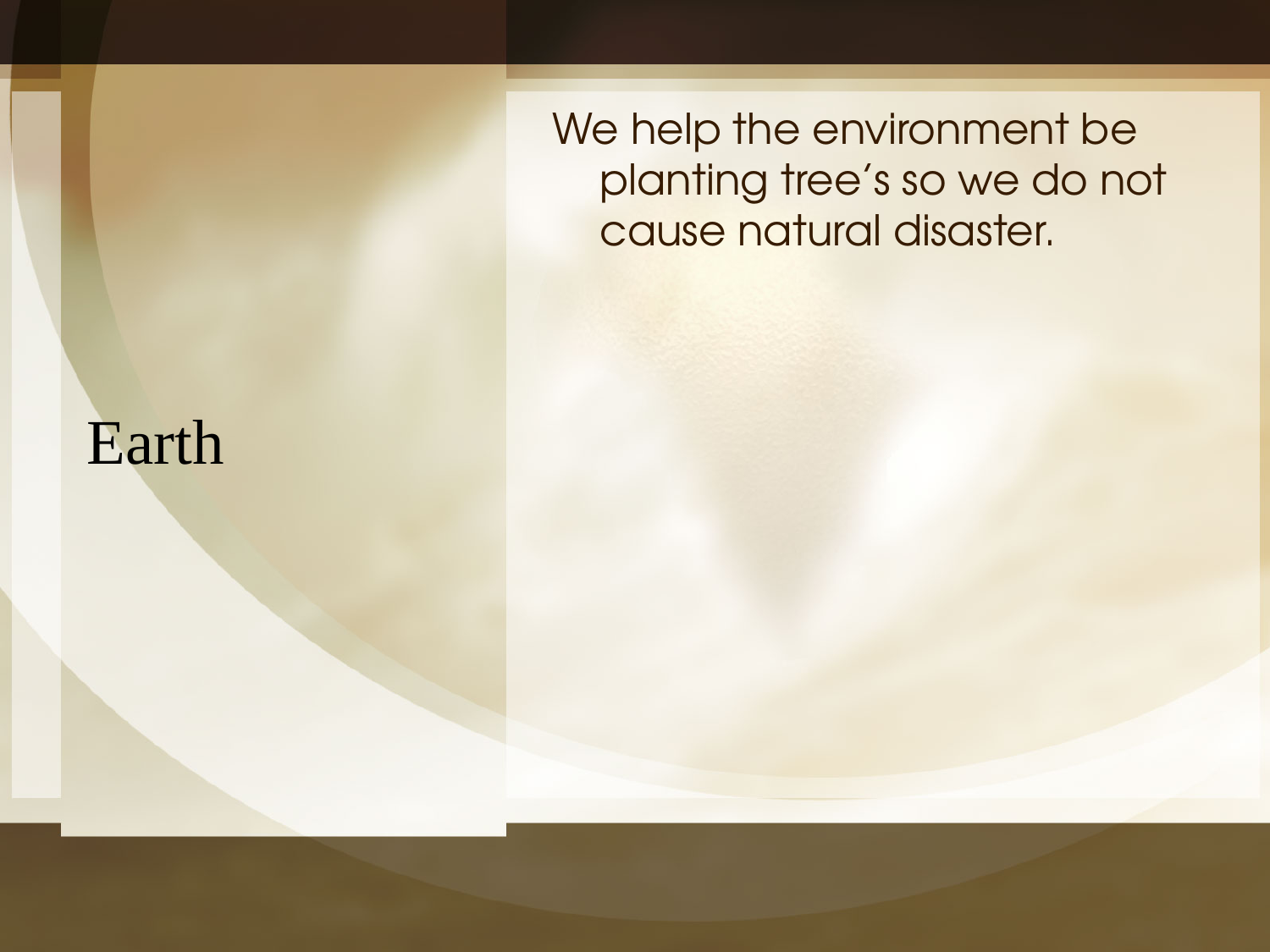

We help the environment be planting tree’s so we do not cause natural disaster.
# Earth